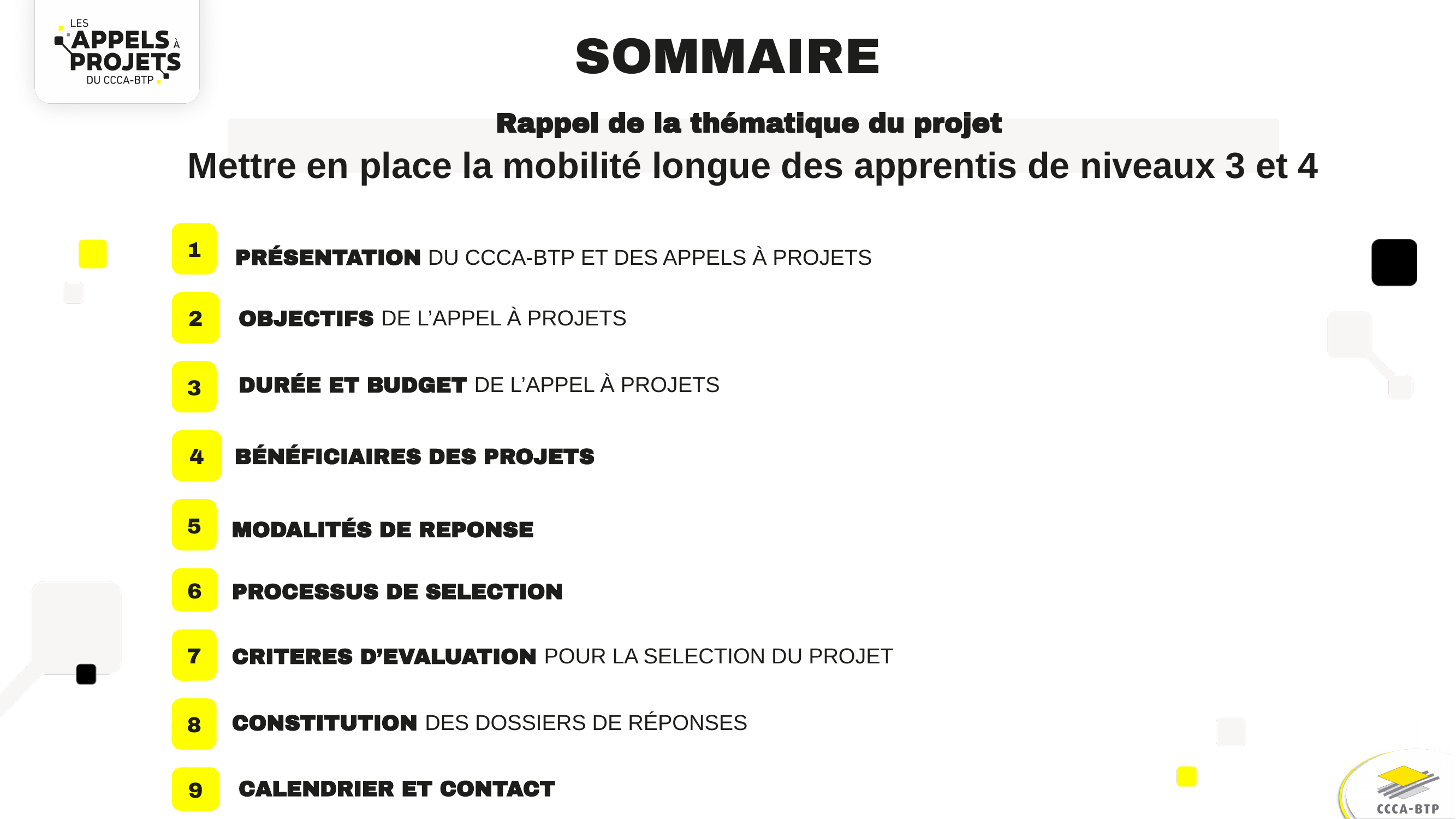

# SOMMAIRE

Rappel de la thématique du projet
Mettre en place la mobilité longue des apprentis de niveaux 3 et 4

1
PRÉSENTATION DU CCCA-BTP ET DES APPELS À PROJETS
OBJECTIFS DE L’APPEL À PROJETS
2
DURÉE ET BUDGET DE L’APPEL À PROJETS
3
BÉNÉFICIAIRES DES PROJETS
4
5
MODALITÉS DE REPONSE
6
PROCESSUS DE SELECTION
7
CRITERES D’EVALUATION POUR LA SELECTION DU PROJET
CONSTITUTION DES DOSSIERS DE RÉPONSES
8
CALENDRIER ET CONTACT
9